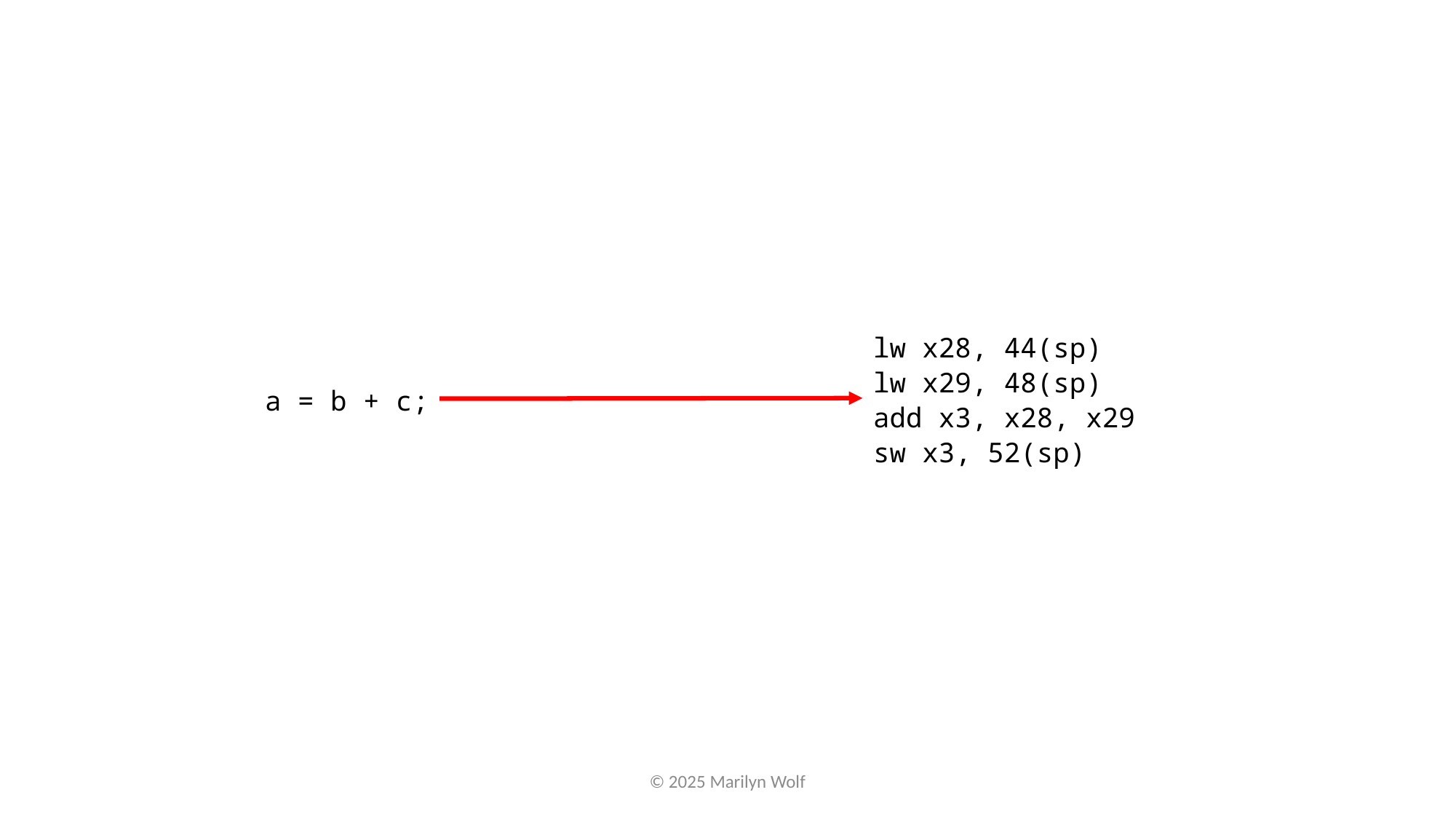

lw x28, 44(sp)
lw x29, 48(sp)
add x3, x28, x29
sw x3, 52(sp)
a = b + c;
© 2025 Marilyn Wolf